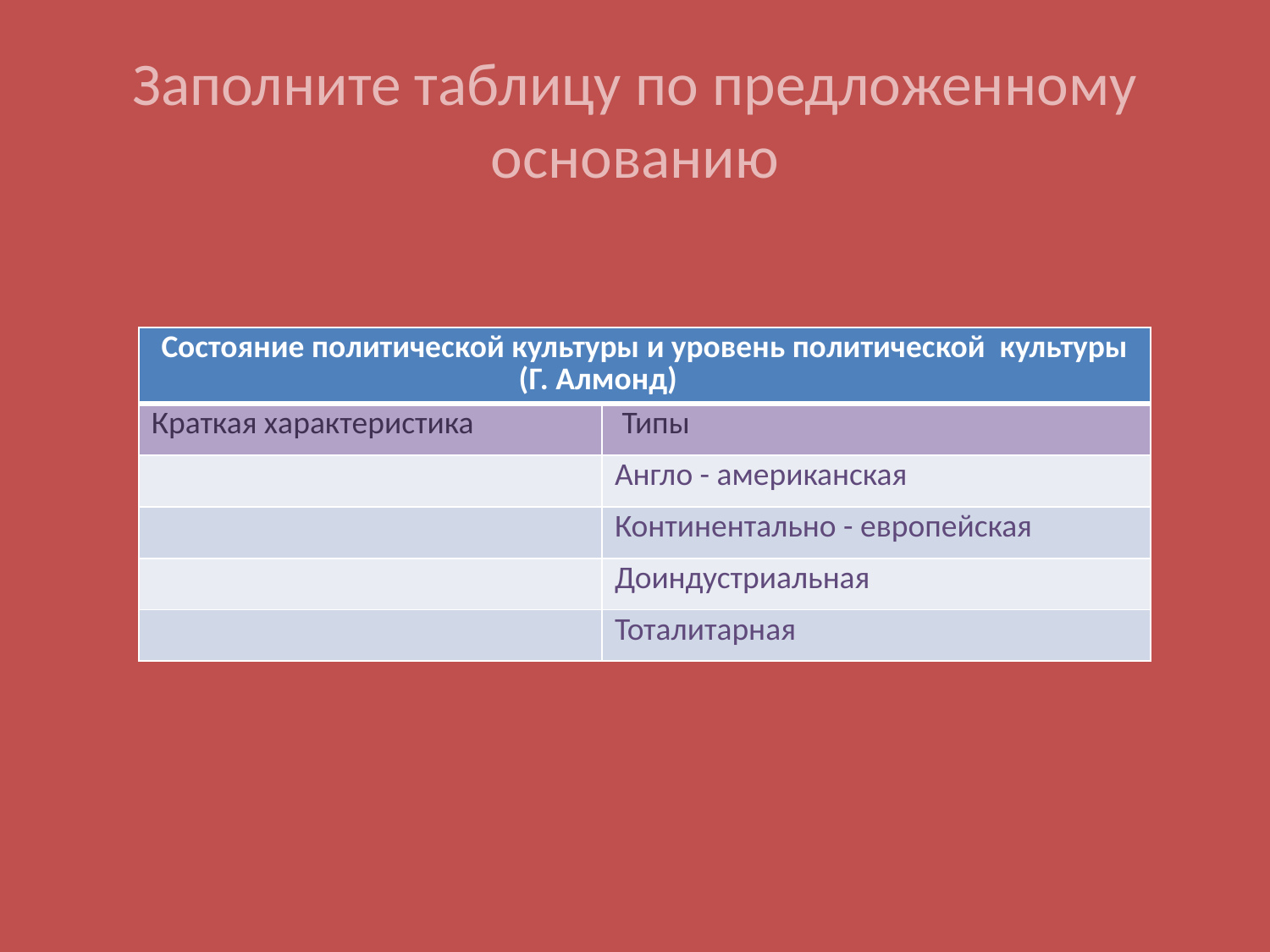

# Заполните таблицу по предложенному основанию
| Состояние политической культуры и уровень политической культуры (Г. Алмонд) |  |
| --- | --- |
| Краткая характеристика | Типы |
|  | Англо - американская |
|  | Континентально - европейская |
|  | Доиндустриальная |
|  | Тоталитарная |